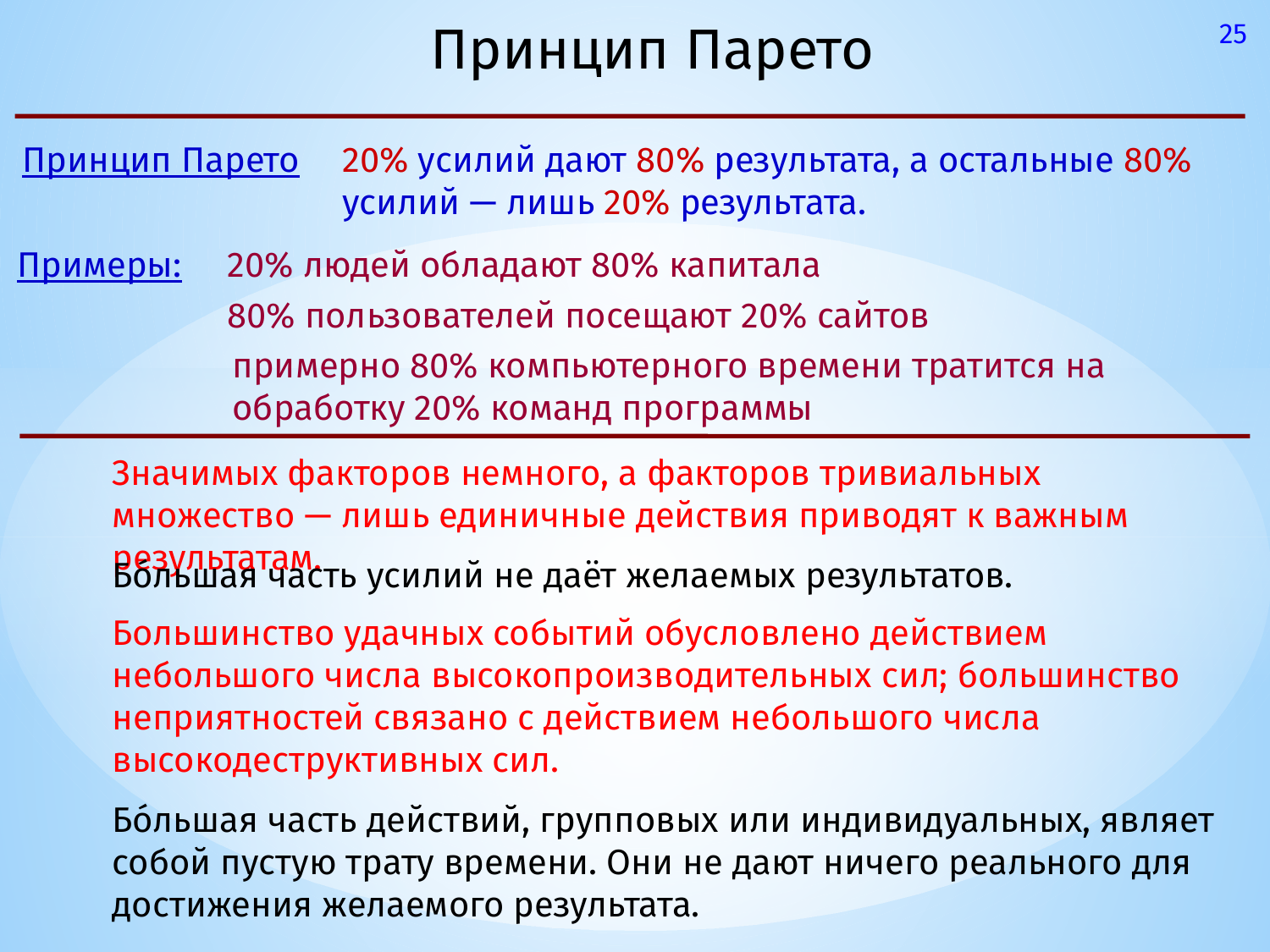

Принцип Парето
25

Принцип Парето
20% усилий дают 80% результата, а остальные 80% усилий — лишь 20% результата.
Примеры:
20% людей обладают 80% капитала
80% пользователей посещают 20% сайтов
примерно 80% компьютерного времени тратится на обработку 20% команд программы

Значимых факторов немного, а факторов тривиальных множество — лишь единичные действия приводят к важным результатам.
Бо́льшая часть усилий не даёт желаемых результатов.
Большинство удачных событий обусловлено действием небольшого числа высокопроизводительных сил; большинство неприятностей связано с действием небольшого числа высокодеструктивных сил.
Бо́льшая часть действий, групповых или индивидуальных, являет собой пустую трату времени. Они не дают ничего реального для достижения желаемого результата.